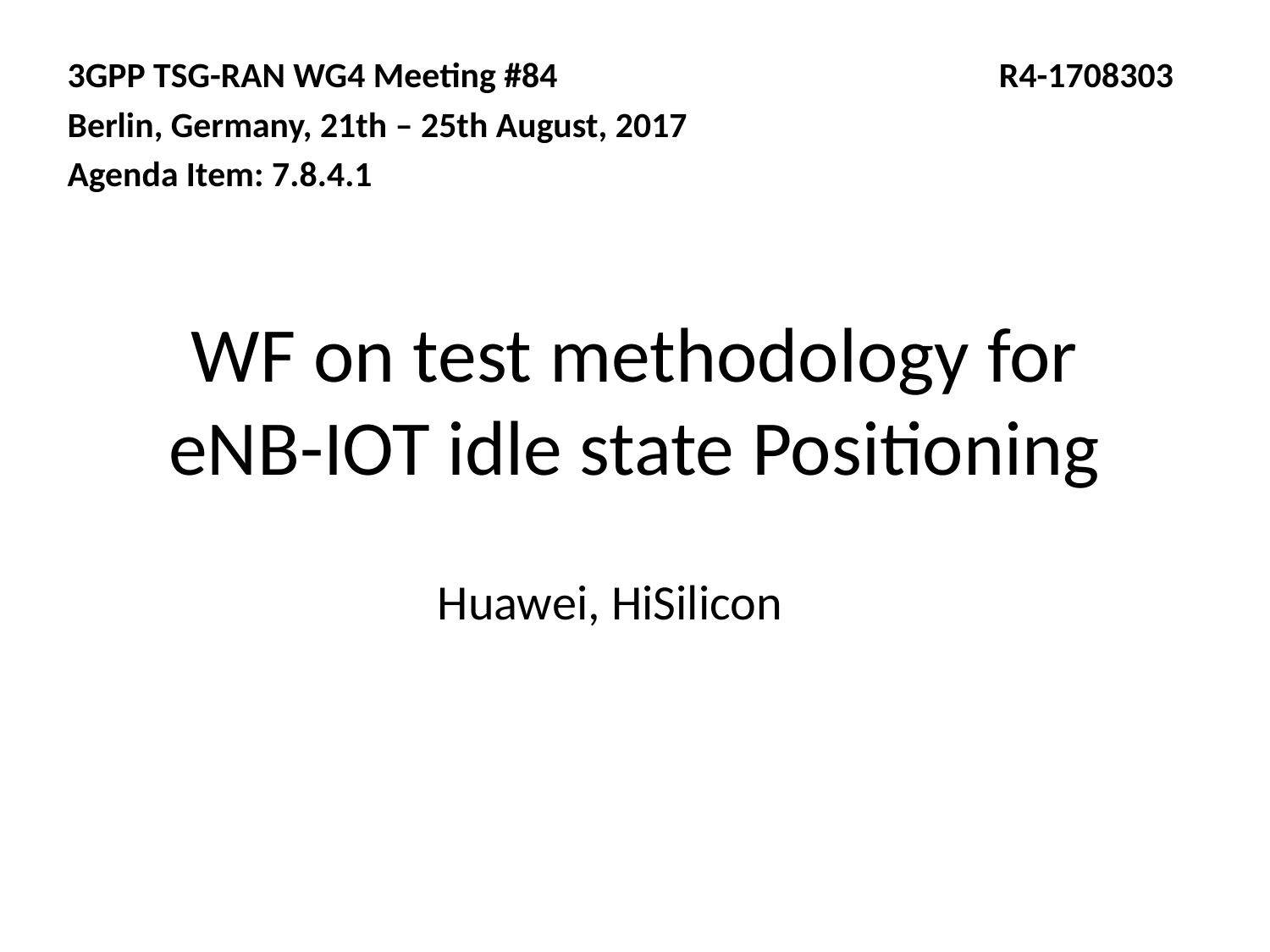

3GPP TSG-RAN WG4 Meeting #84                                                       R4-1708303
Berlin, Germany, 21th – 25th August, 2017
Agenda Item: 7.8.4.1
# WF on test methodology for eNB-IOT idle state Positioning
Huawei, HiSilicon